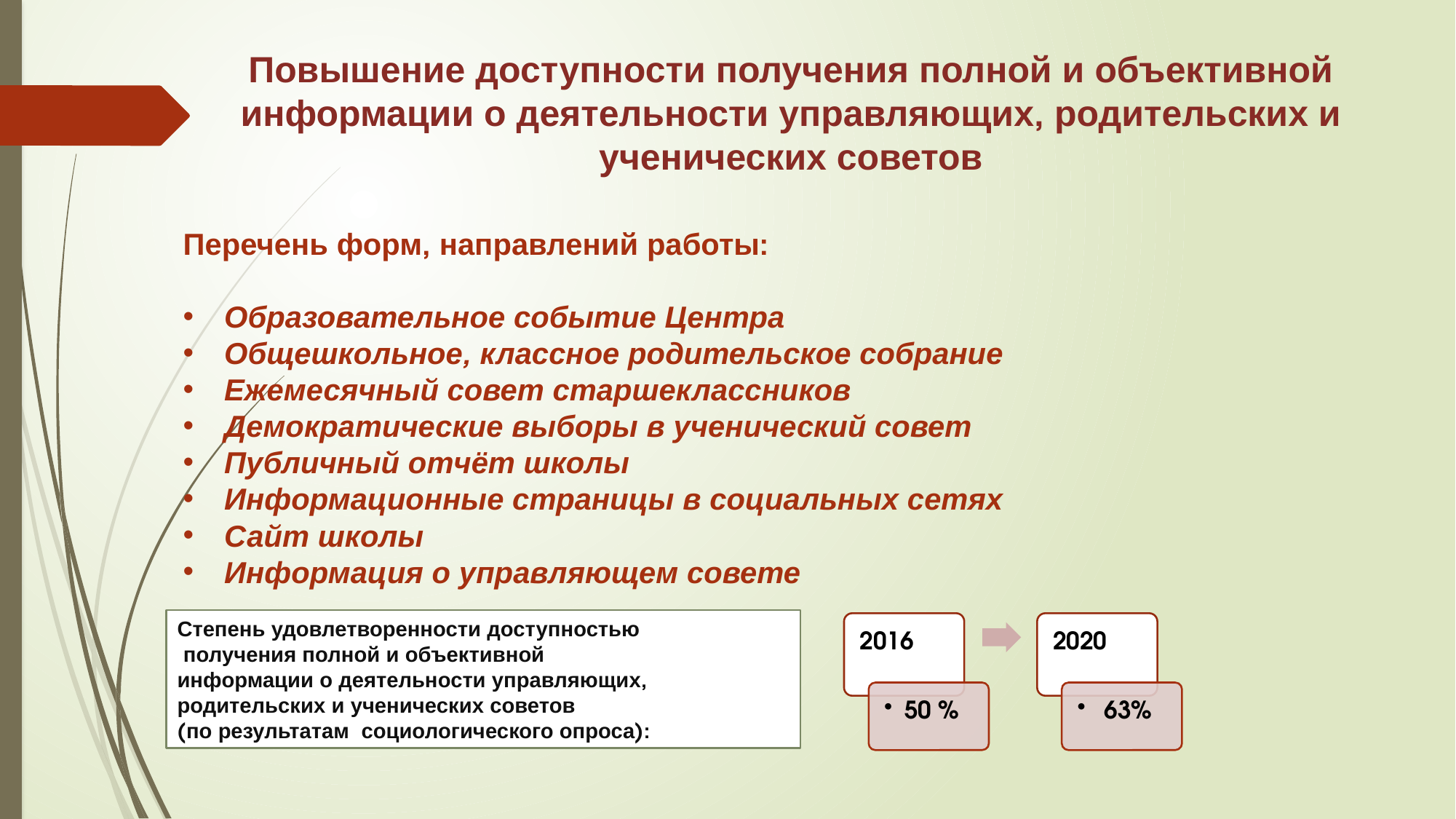

# Повышение доступности получения полной и объективной информации о деятельности управляющих, родительских и ученических советов
Перечень форм, направлений работы:

Образовательное событие Центра
Общешкольное, классное родительское собрание
Ежемесячный совет старшеклассников
Демократические выборы в ученический совет
Публичный отчёт школы
Информационные страницы в социальных сетях
Сайт школы
Информация о управляющем совете

2016
50 %

2020
 63%
Степень удовлетворенности доступностью
 получения полной и объективной
информации о деятельности управляющих,
родительских и ученических советов
(по результатам  социологического опроса):